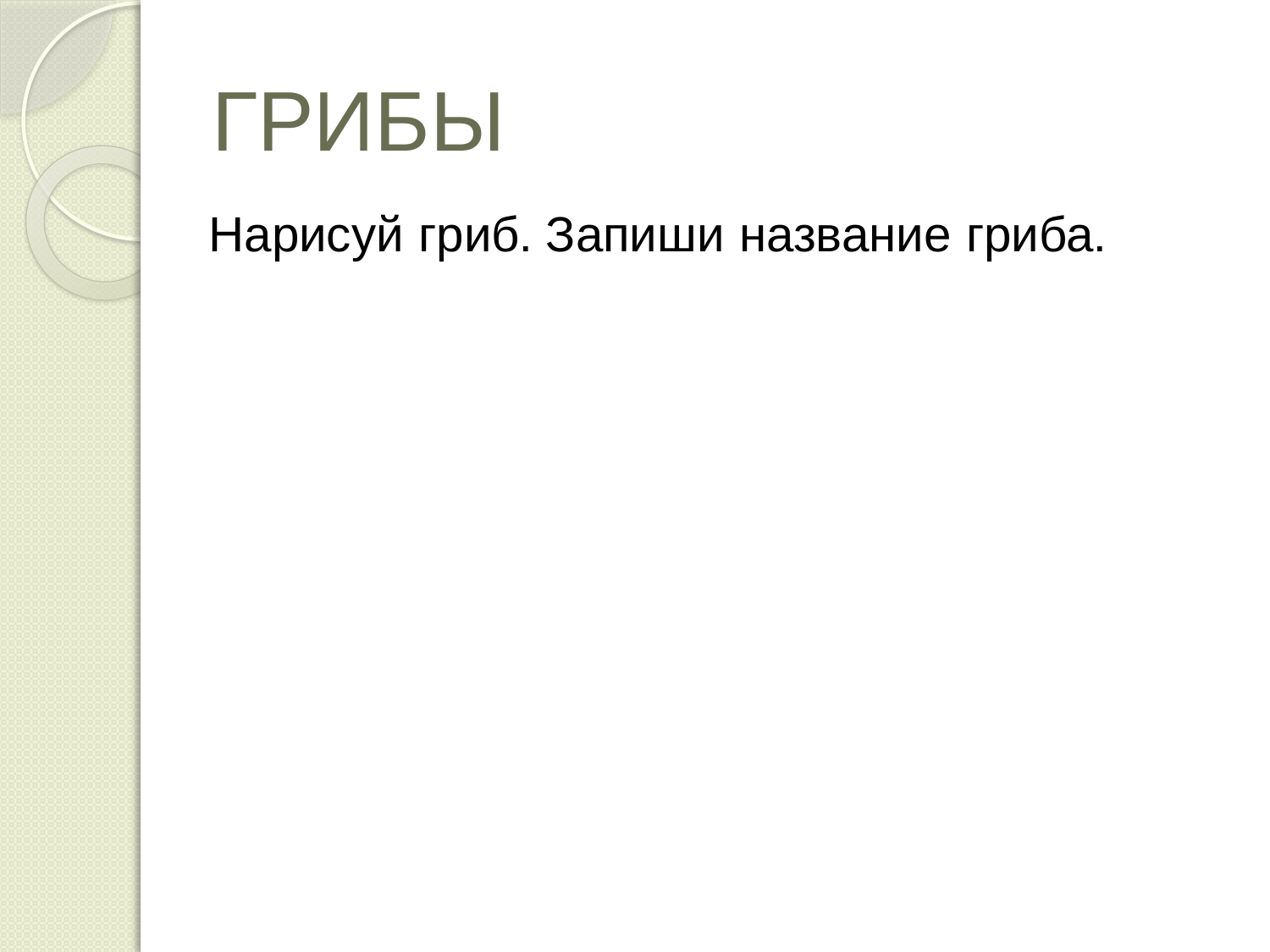

# ГРИБЫ
Нарисуй гриб. Запиши название гриба.